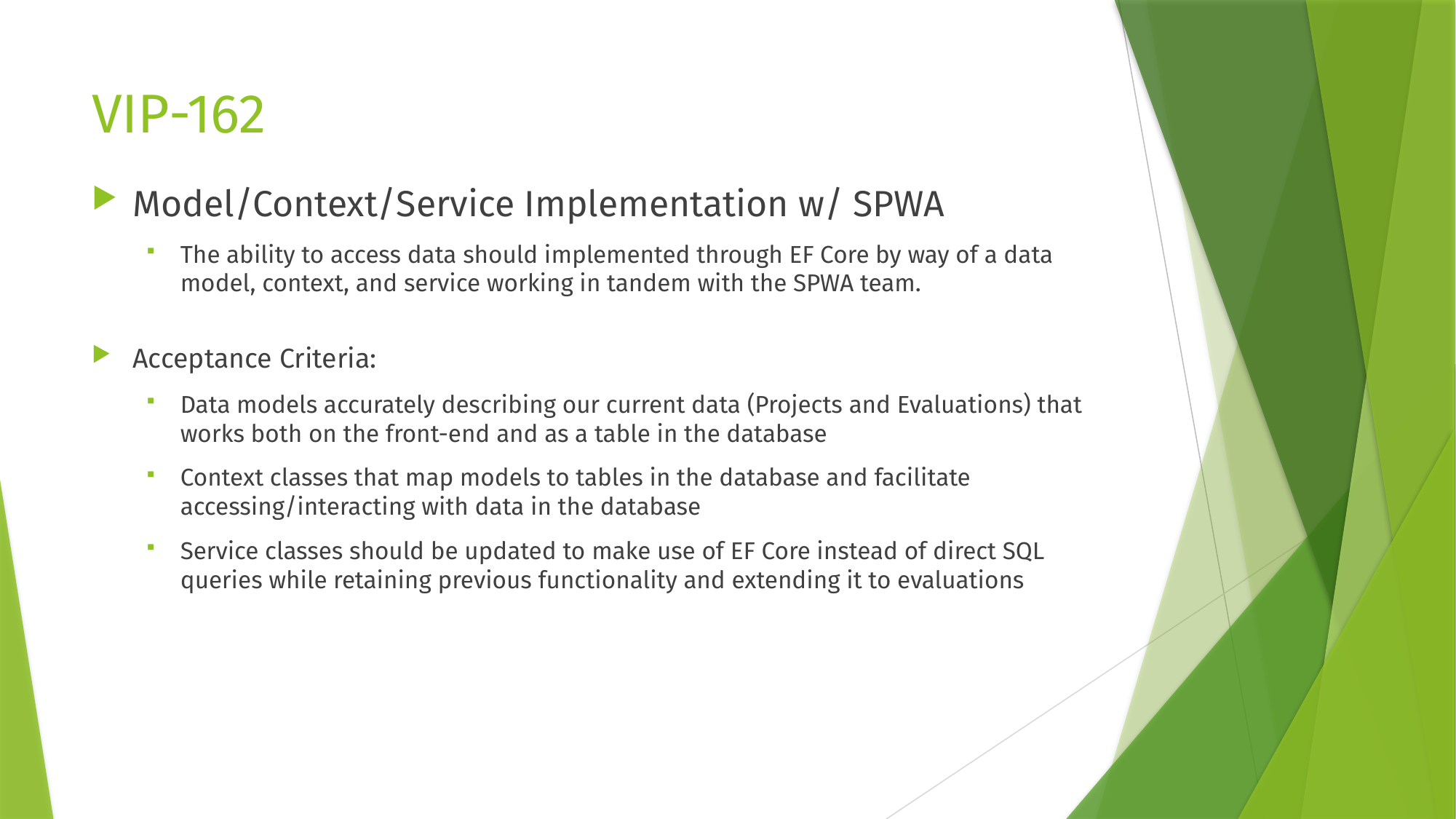

# VIP-162
Model/Context/Service Implementation w/ SPWA
The ability to access data should implemented through EF Core by way of a data model, context, and service working in tandem with the SPWA team.
Acceptance Criteria:
Data models accurately describing our current data (Projects and Evaluations) that works both on the front-end and as a table in the database
Context classes that map models to tables in the database and facilitate accessing/interacting with data in the database
Service classes should be updated to make use of EF Core instead of direct SQL queries while retaining previous functionality and extending it to evaluations